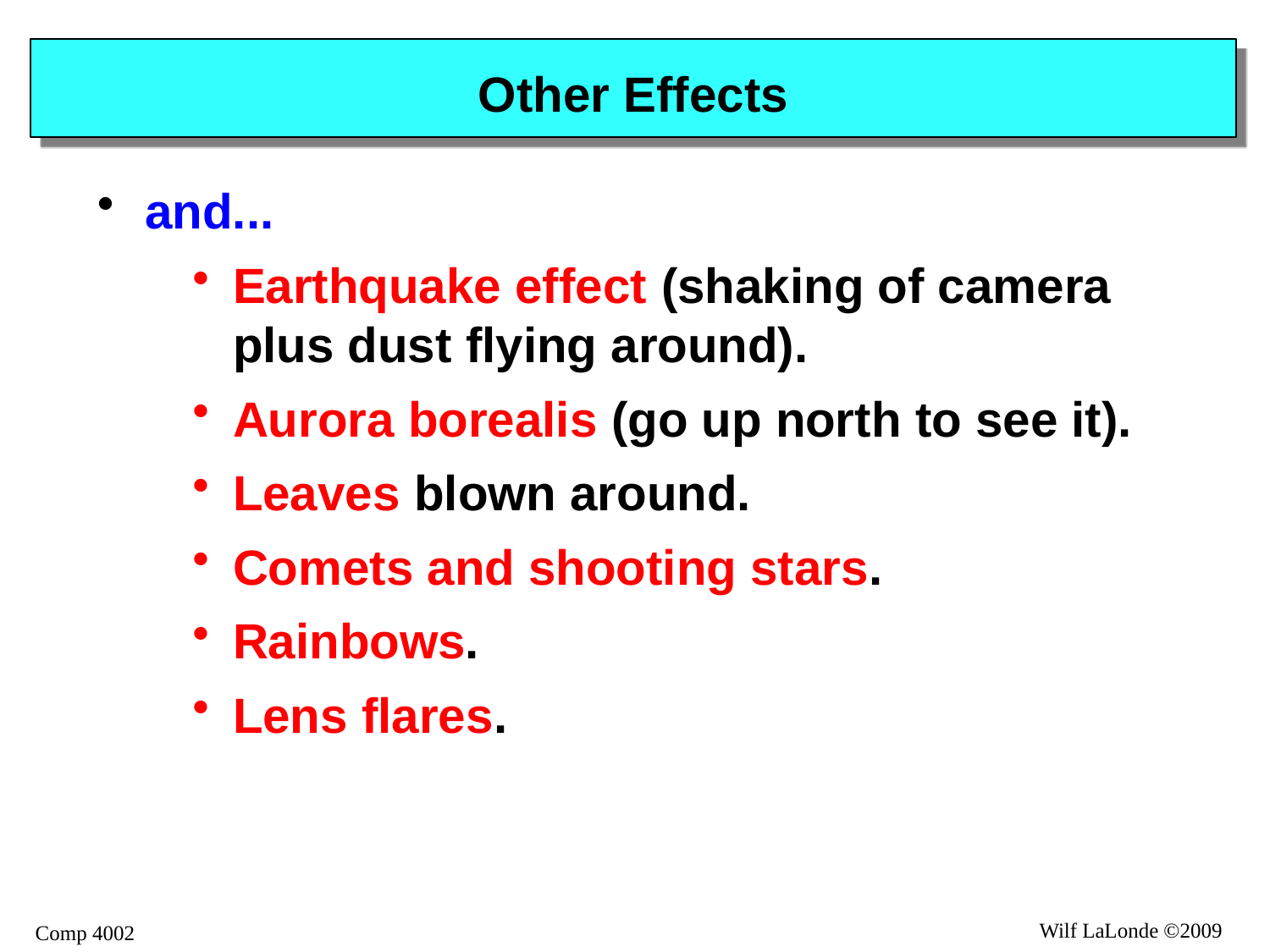

# Other Effects
and...
Earthquake effect (shaking of camera plus dust flying around).
Aurora borealis (go up north to see it).
Leaves blown around.
Comets and shooting stars.
Rainbows.
Lens flares.